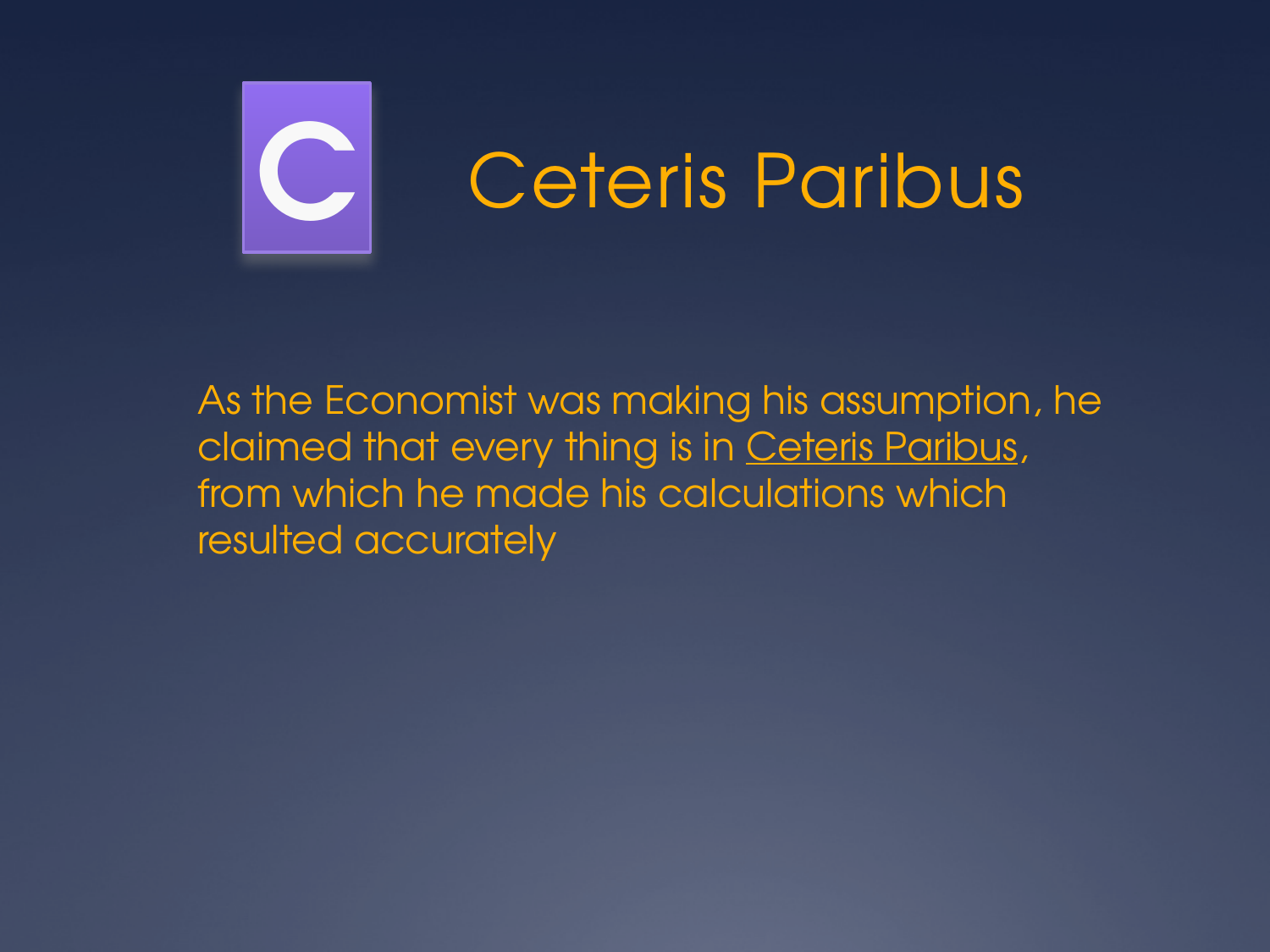

C
# Ceteris Paribus

	As the Economist was making his assumption, he claimed that every thing is in Ceteris Paribus, from which he made his calculations which resulted accurately